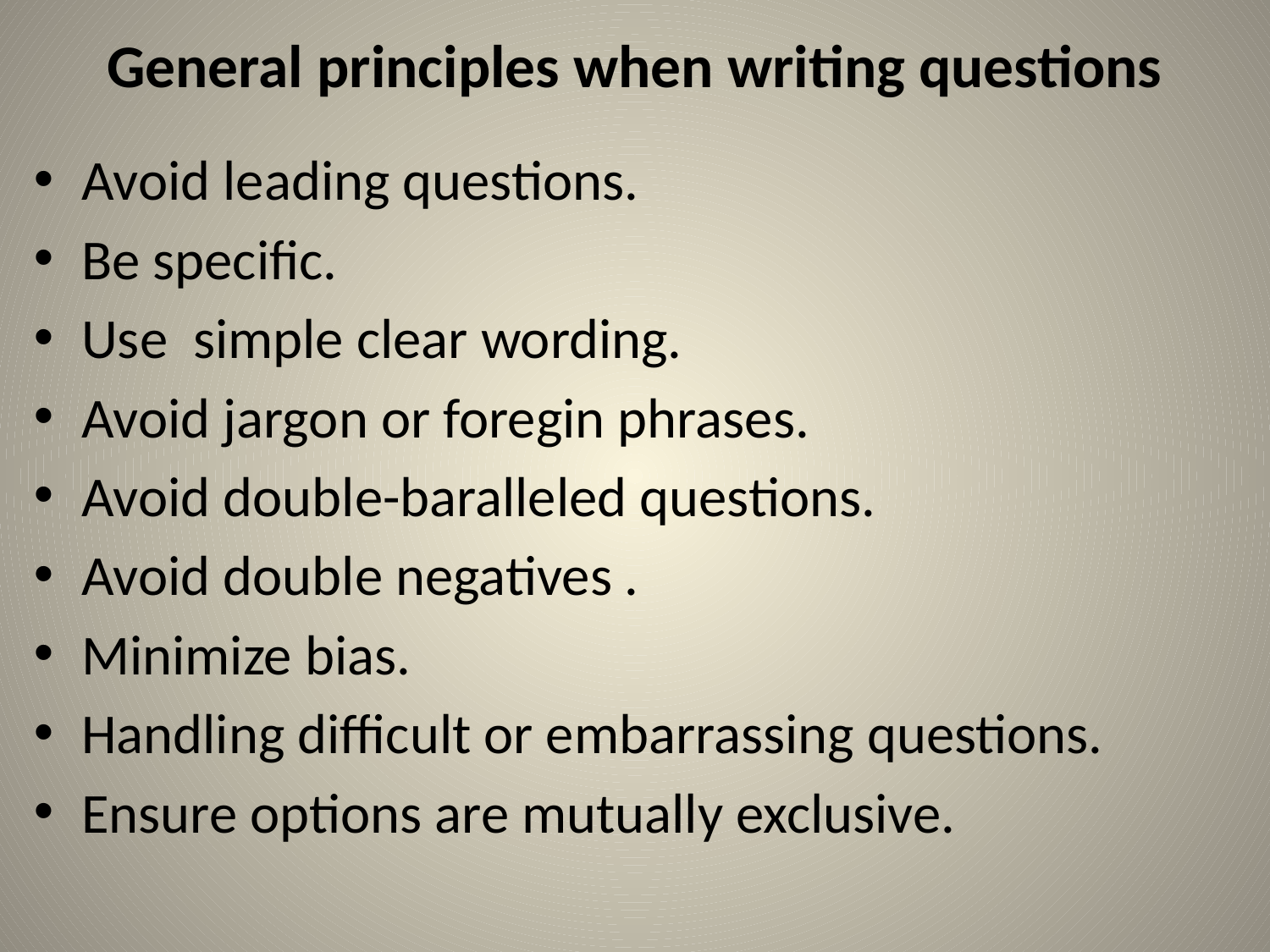

# General principles when writing questions
Avoid leading questions.
Be specific.
Use  simple clear wording.
Avoid jargon or foregin phrases.
Avoid double-baralleled questions.
Avoid double negatives .
Minimize bias.
Handling difficult or embarrassing questions.
Ensure options are mutually exclusive.